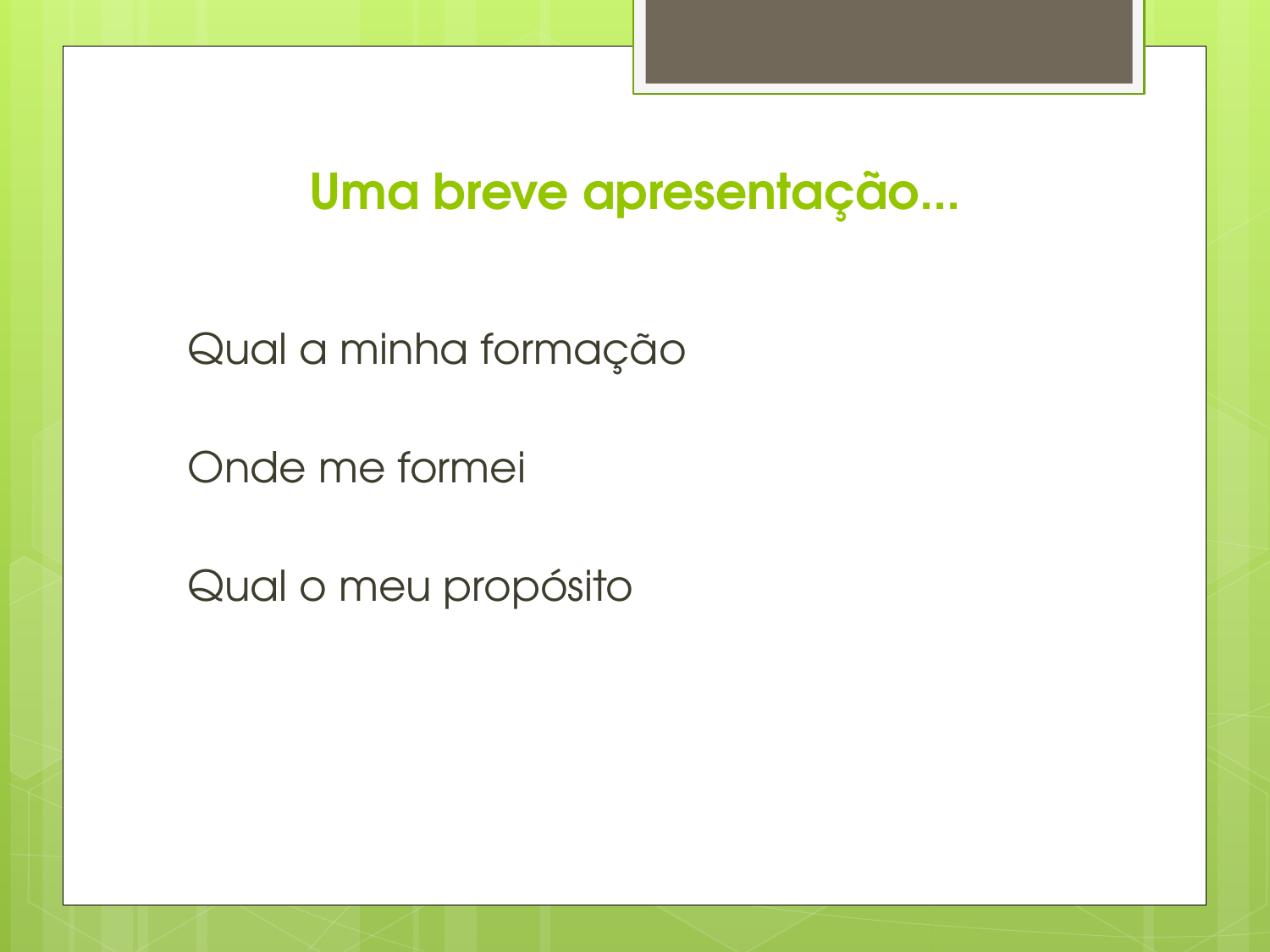

# Uma breve apresentação...

Qual a minha formação

Onde me formei

Qual o meu propósito